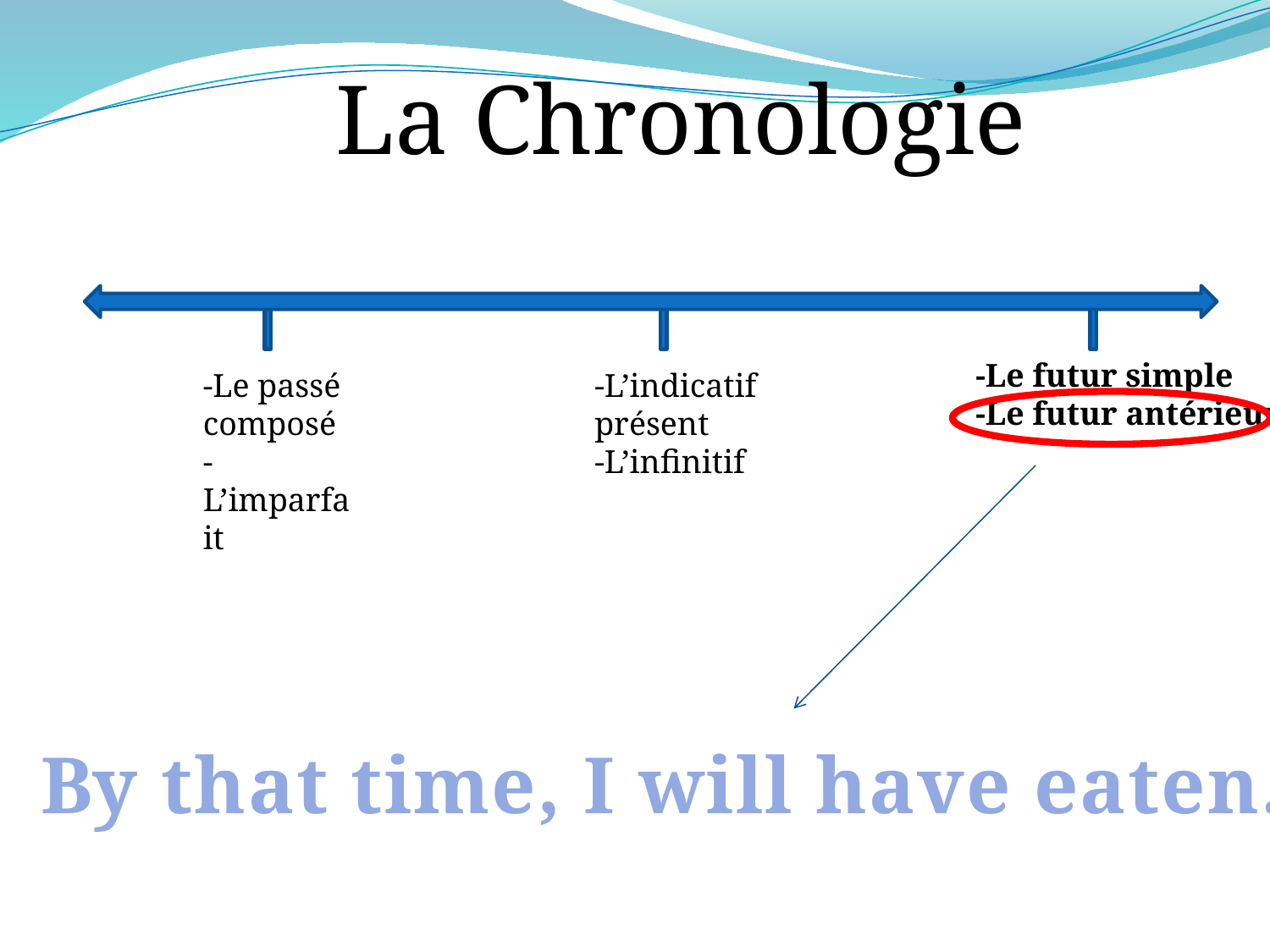

La Chronologie

-Le futur simple
-Le futur antérieur
-Le passé composé
-L’imparfait

-L’indicatif présent
-L’infinitif

By that time, I will have eaten.